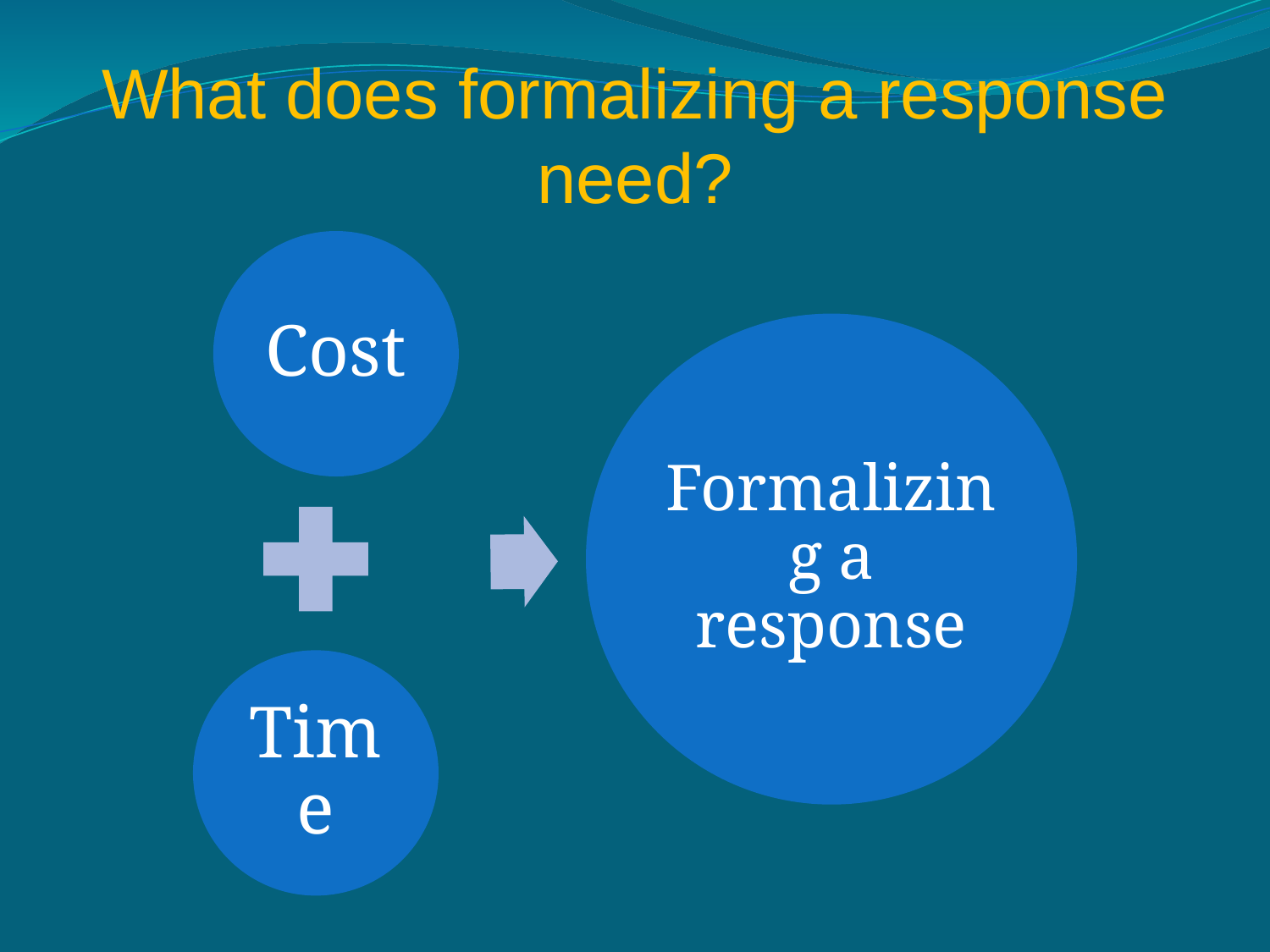

What does formalizing a response need?
Cost

Time

Formalizing a response